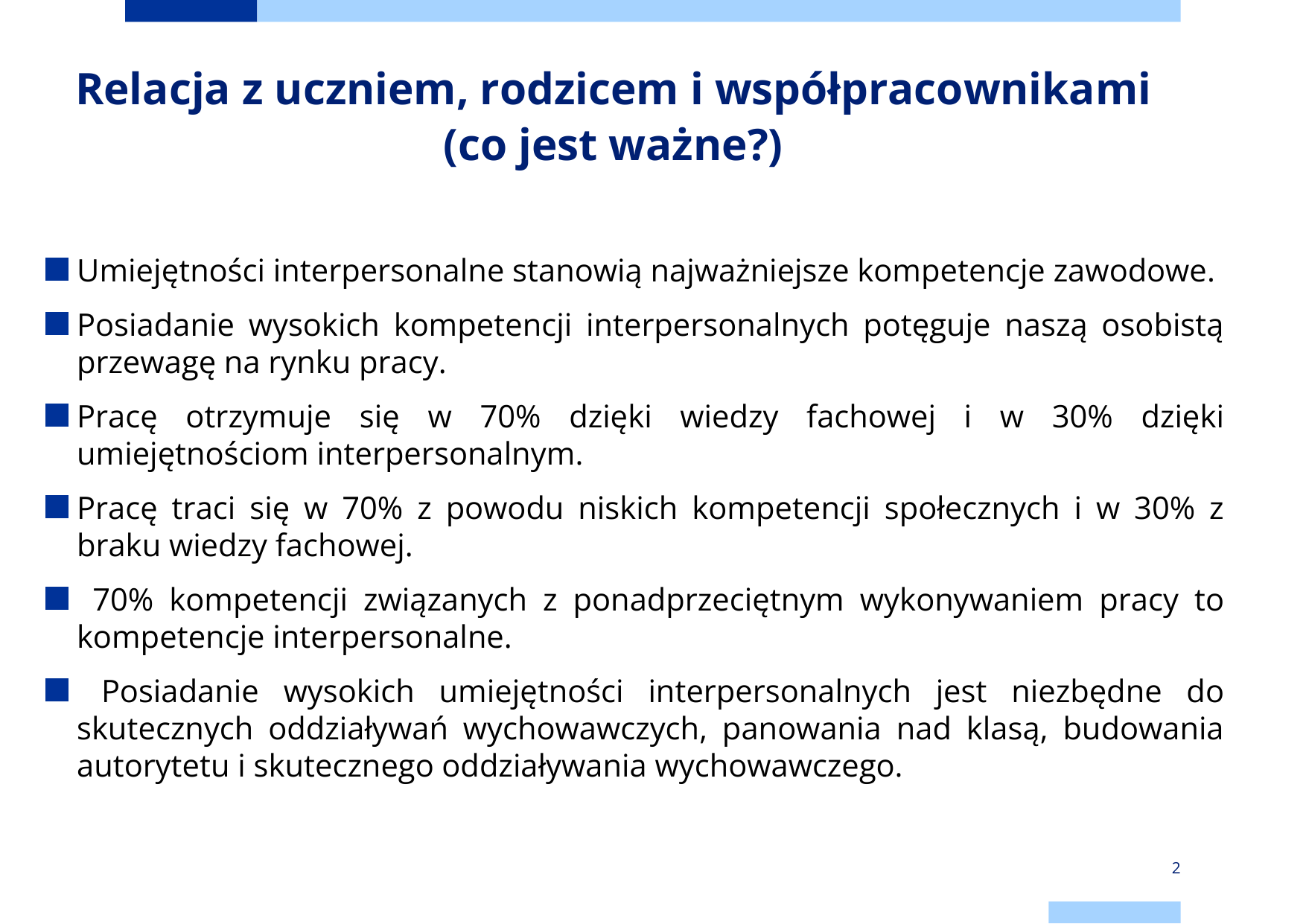

# Relacja z uczniem, rodzicem i współpracownikami (co jest ważne?)
Umiejętności interpersonalne stanowią najważniejsze kompetencje zawodowe.
Posiadanie wysokich kompetencji interpersonalnych potęguje naszą osobistą przewagę na rynku pracy.
Pracę otrzymuje się w 70% dzięki wiedzy fachowej i w 30% dzięki umiejętnościom interpersonalnym.
Pracę traci się w 70% z powodu niskich kompetencji społecznych i w 30% z braku wiedzy fachowej.
 70% kompetencji związanych z ponadprzeciętnym wykonywaniem pracy to kompetencje interpersonalne.
 Posiadanie wysokich umiejętności interpersonalnych jest niezbędne do skutecznych oddziaływań wychowawczych, panowania nad klasą, budowania autorytetu i skutecznego oddziaływania wychowawczego.
2